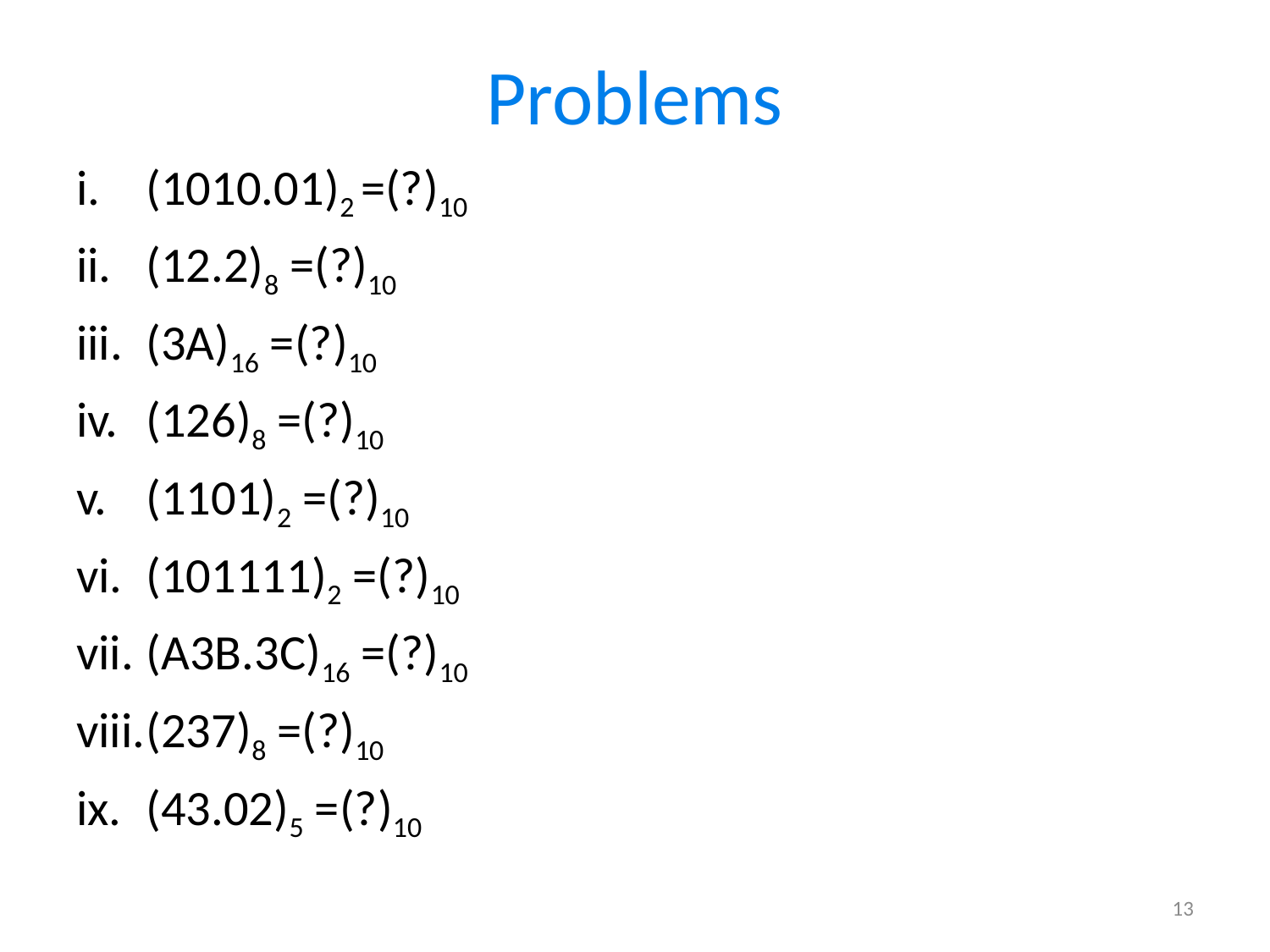

# Problems
(1010.01)2 =(?)10
(12.2)8 =(?)10
(3A)16 =(?)10
(126)8 =(?)10
(1101)2 =(?)10
(101111)2 =(?)10
(A3B.3C)16 =(?)10
(237)8 =(?)10
(43.02)5 =(?)10

13